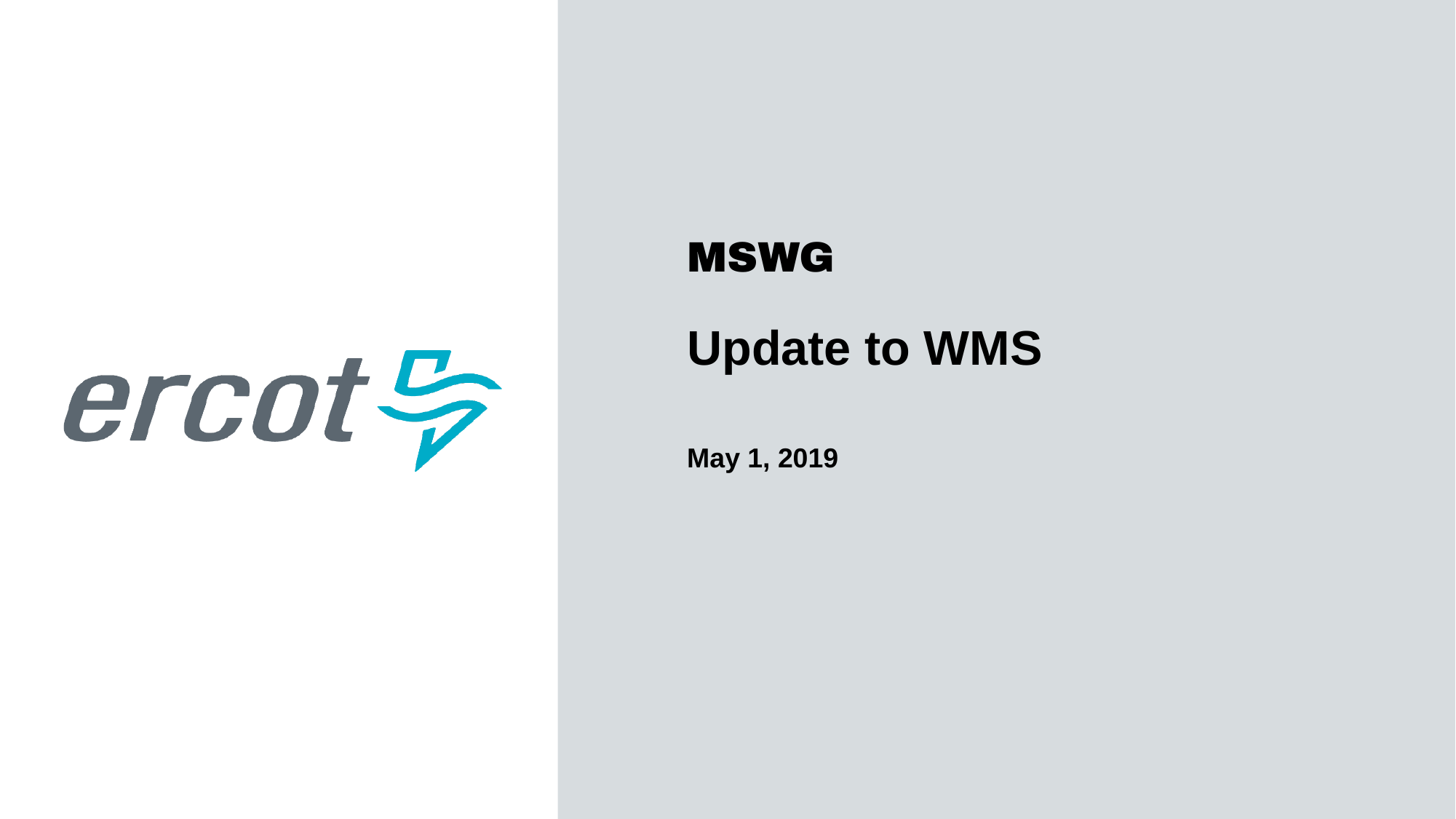

MSWG

Update to WMS

May 1, 2019